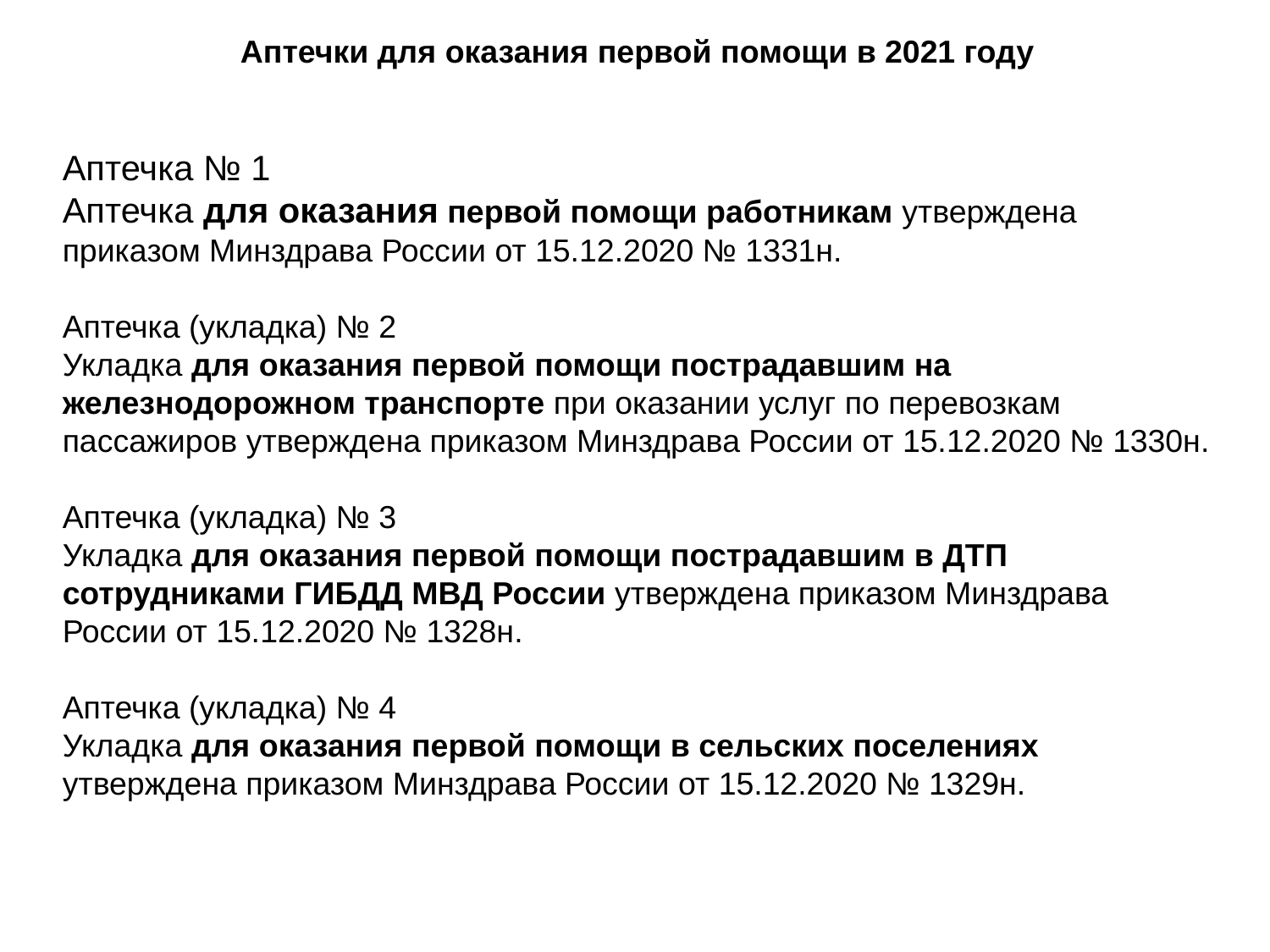

Аптечки для оказания первой помощи в 2021 году

Аптечка № 1
Аптечка для оказания первой помощи работникам утверждена приказом Минздрава России от 15.12.2020 № 1331н.

Аптечка (укладка) № 2
Укладка для оказания первой помощи пострадавшим на железнодорожном транспорте при оказании услуг по перевозкам пассажиров утверждена приказом Минздрава России от 15.12.2020 № 1330н.

Аптечка (укладка) № 3
Укладка для оказания первой помощи пострадавшим в ДТП сотрудниками ГИБДД МВД России утверждена приказом Минздрава России от 15.12.2020 № 1328н.

Аптечка (укладка) № 4
Укладка для оказания первой помощи в сельских поселениях утверждена приказом Минздрава России от 15.12.2020 № 1329н.